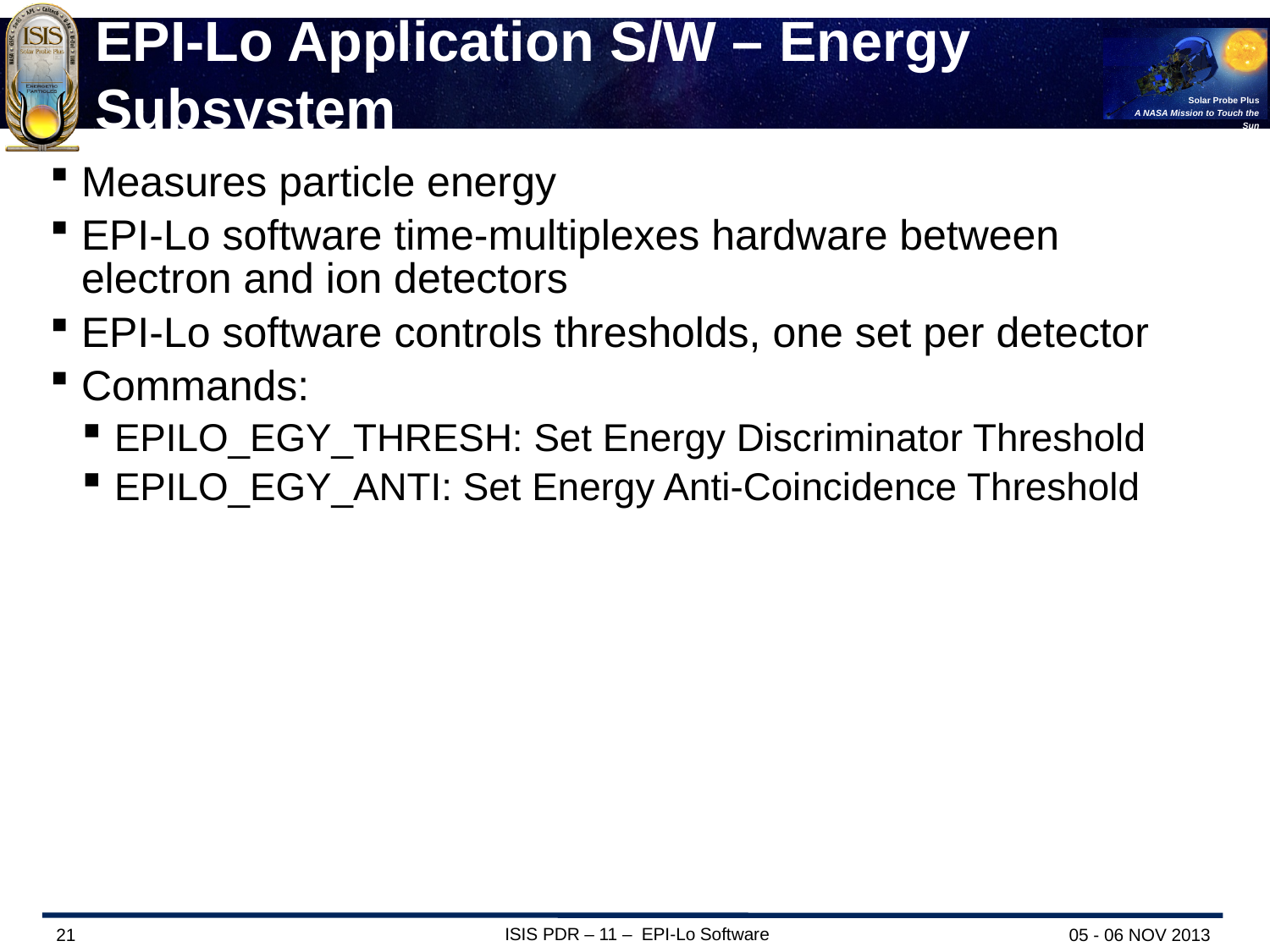

# EPI-Lo Application S/W – Energy Subsystem
Measures particle energy
EPI-Lo software time-multiplexes hardware between electron and ion detectors
EPI-Lo software controls thresholds, one set per detector
Commands:
EPILO_EGY_THRESH: Set Energy Discriminator Threshold
EPILO_EGY_ANTI: Set Energy Anti-Coincidence Threshold